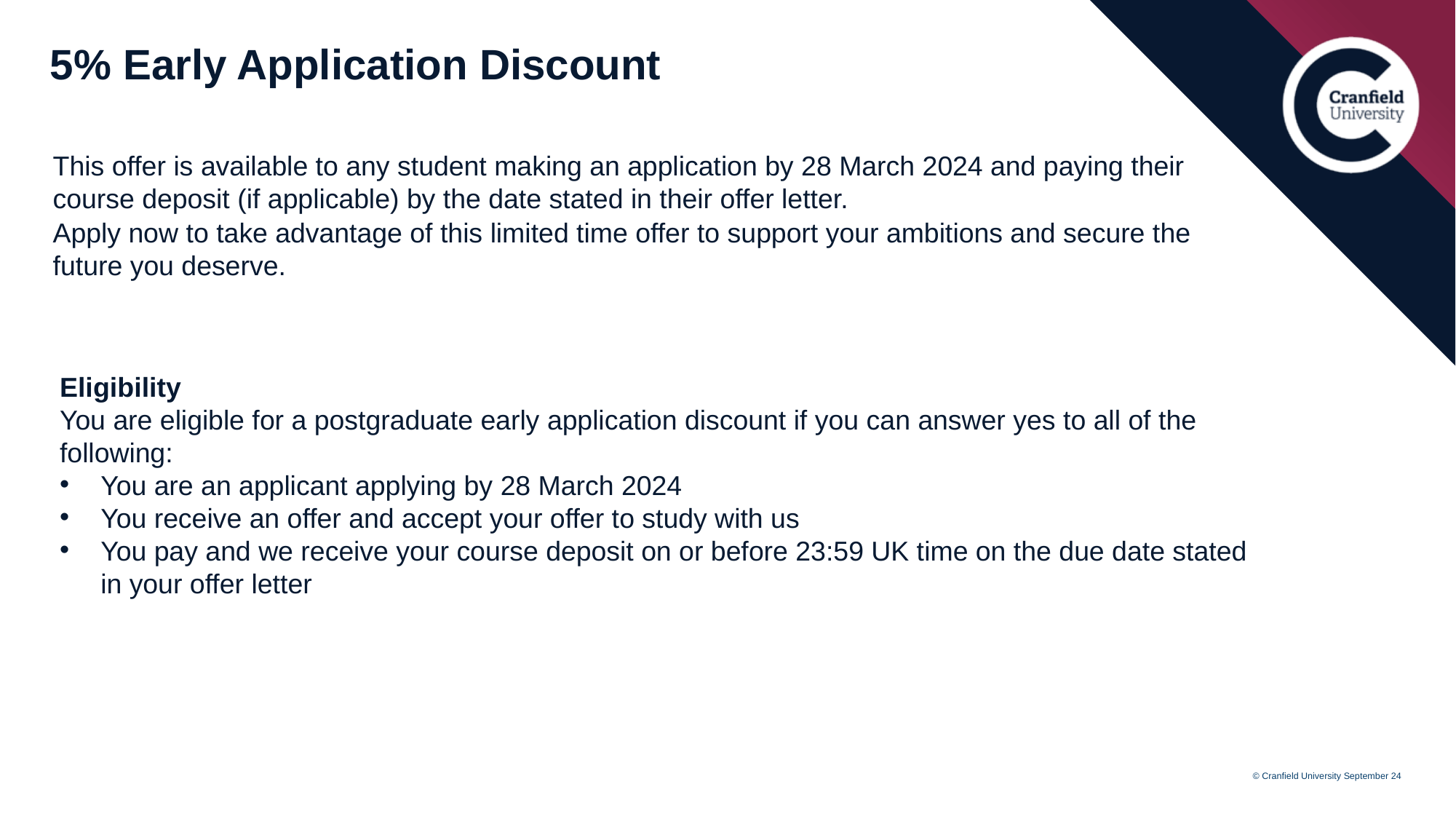

# 5% Early Application Discount
This offer is available to any student making an application by 28 March 2024 and paying their course deposit (if applicable) by the date stated in their offer letter.
Apply now to take advantage of this limited time offer to support your ambitions and secure the future you deserve.

Eligibility
You are eligible for a postgraduate early application discount if you can answer yes to all of the following:
You are an applicant applying by 28 March 2024
You receive an offer and accept your offer to study with us
You pay and we receive your course deposit on or before 23:59 UK time on the due date stated in your offer letter